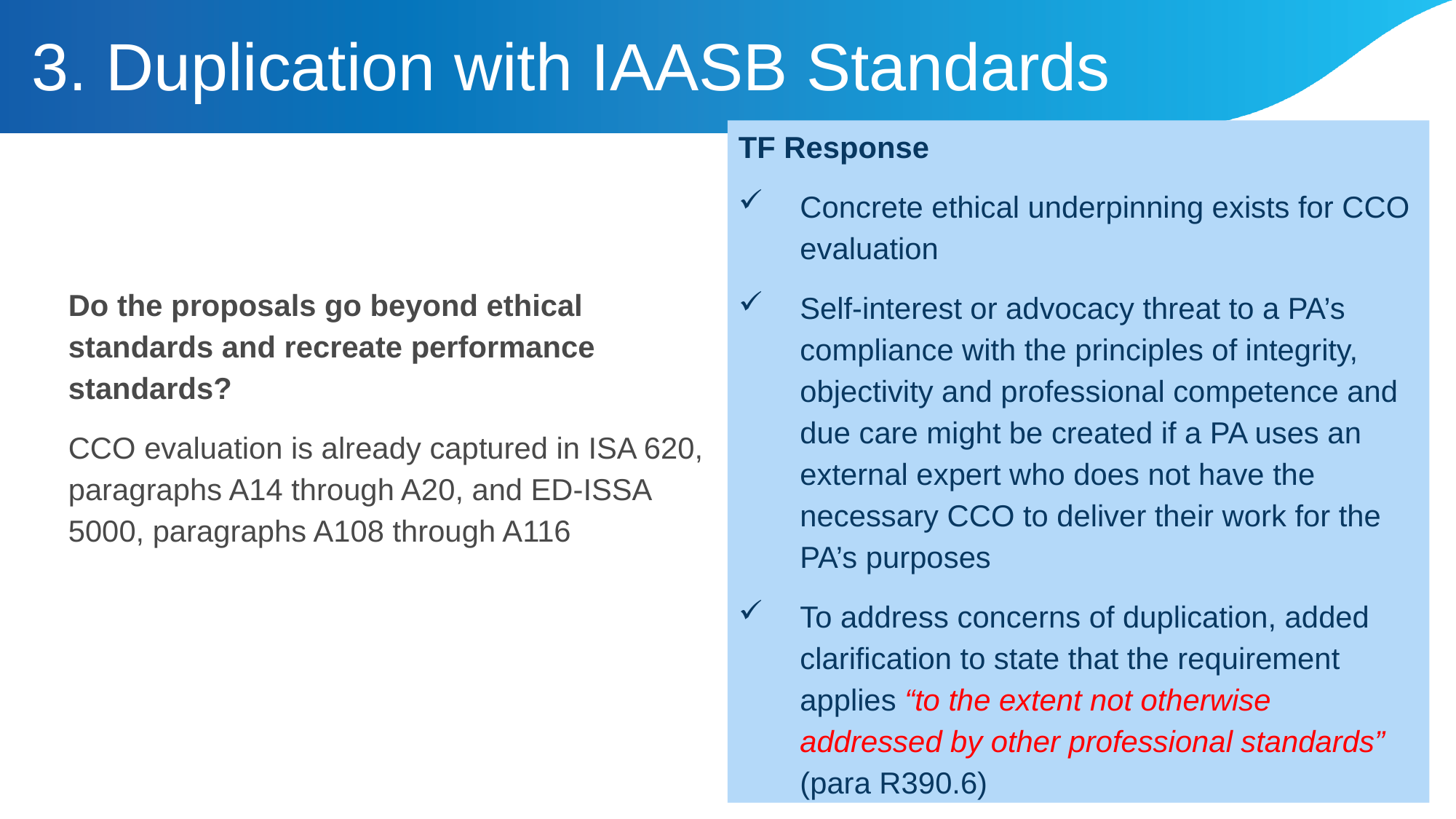

# 3. Duplication with IAASB Standards
TF Response
Concrete ethical underpinning exists for CCO evaluation
Self-interest or advocacy threat to a PA’s compliance with the principles of integrity, objectivity and professional competence and due care might be created if a PA uses an external expert who does not have the necessary CCO to deliver their work for the PA’s purposes
To address concerns of duplication, added clarification to state that the requirement applies “to the extent not otherwise addressed by other professional standards” (para R390.6)
Do the proposals go beyond ethical standards and recreate performance standards?
CCO evaluation is already captured in ISA 620, paragraphs A14 through A20, and ED-ISSA 5000, paragraphs A108 through A116
29